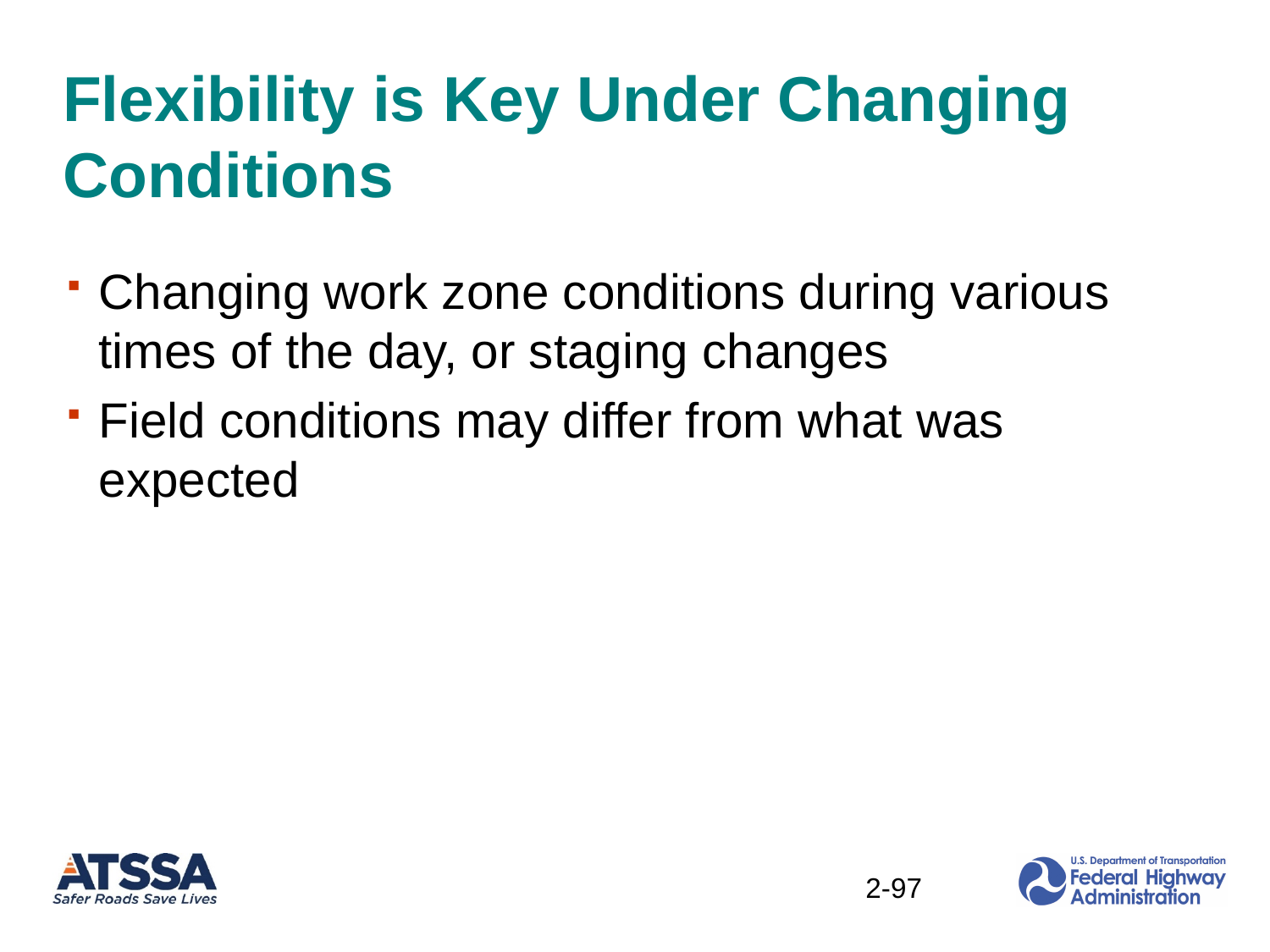

# Flexibility is Key Under Changing Conditions
Changing work zone conditions during various times of the day, or staging changes
Field conditions may differ from what was expected